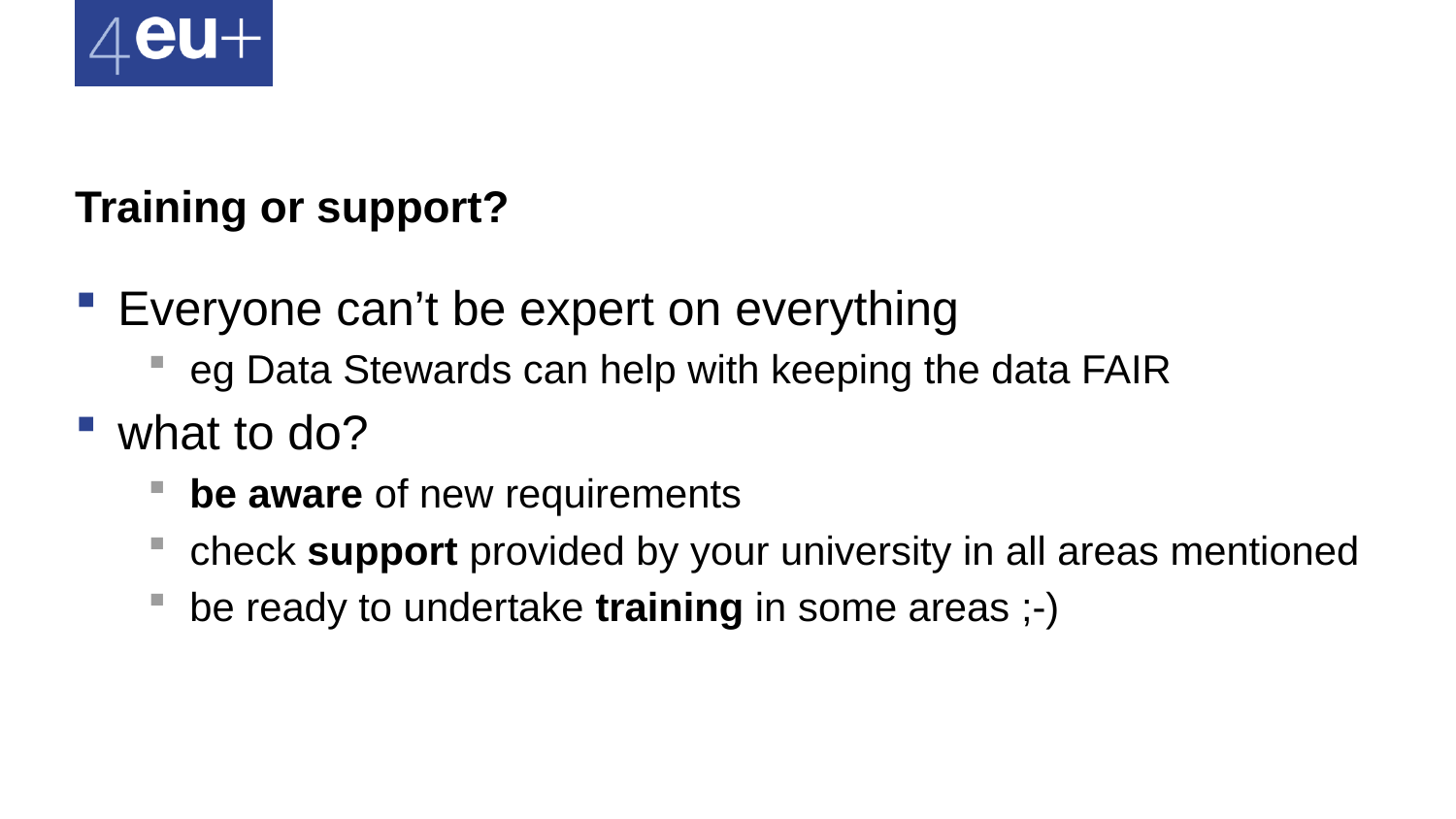

# Training or support?
Everyone can’t be expert on everything
eg Data Stewards can help with keeping the data FAIR
what to do?
be aware of new requirements
check support provided by your university in all areas mentioned
be ready to undertake training in some areas ;-)